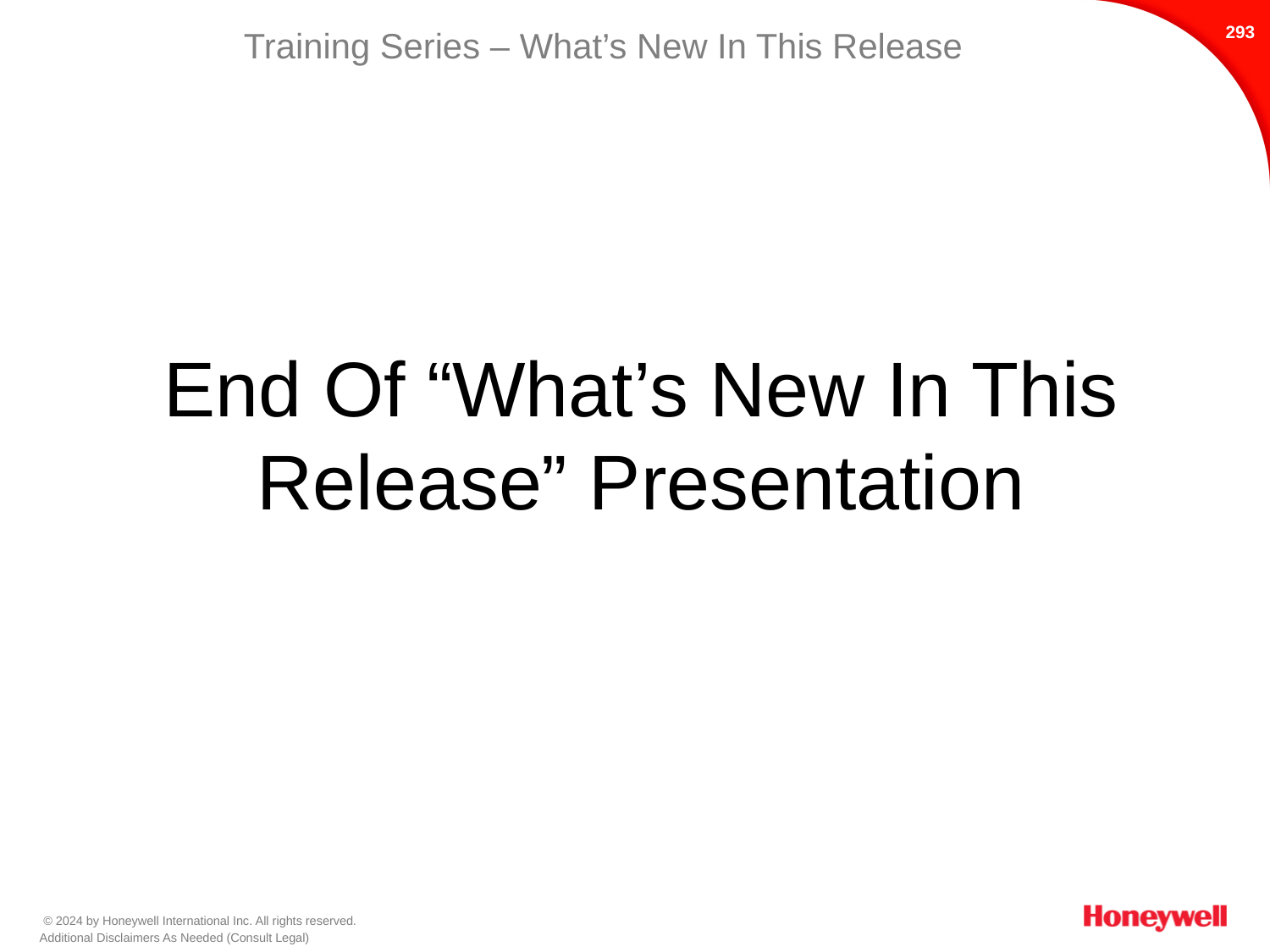

293
End Of “What’s New In This Release” Presentation